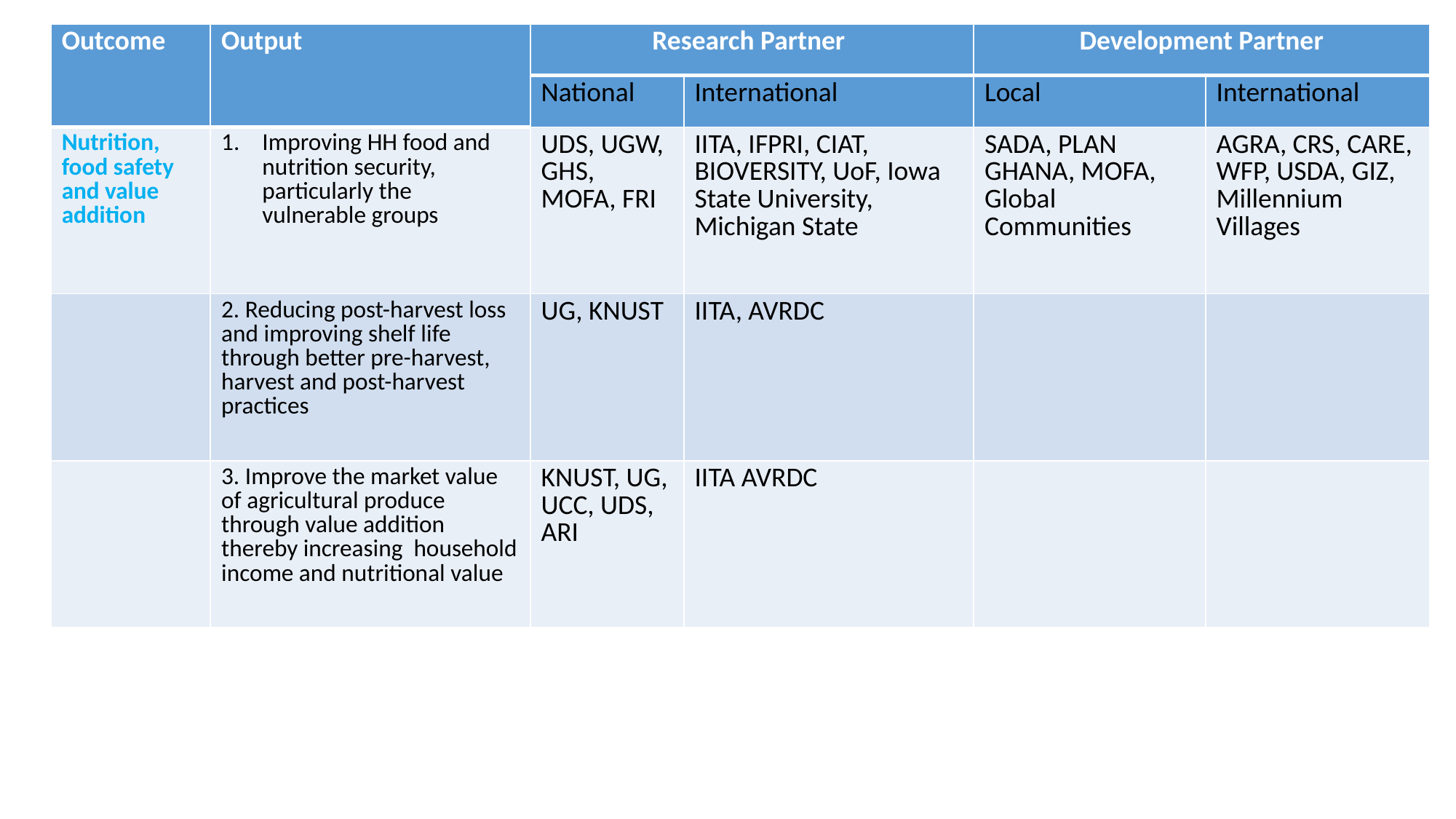

| Outcome | Output | Research Partner |  | Development Partner |  |
| --- | --- | --- | --- | --- | --- |
|  |  | National | International | Local | International |
| Nutrition, food safety and value addition | Improving HH food and nutrition security, particularly the vulnerable groups | UDS, UGW, GHS, MOFA, FRI | IITA, IFPRI, CIAT, BIOVERSITY, UoF, Iowa State University, Michigan State | SADA, PLAN GHANA, MOFA, Global Communities | AGRA, CRS, CARE, WFP, USDA, GIZ, Millennium Villages |
|  | 2. Reducing post-harvest loss and improving shelf life through better pre-harvest, harvest and post-harvest practices | UG, KNUST | IITA, AVRDC |  |  |
|  | 3. Improve the market value of agricultural produce through value addition thereby increasing household income and nutritional value | KNUST, UG, UCC, UDS, ARI | IITA AVRDC |  |  |